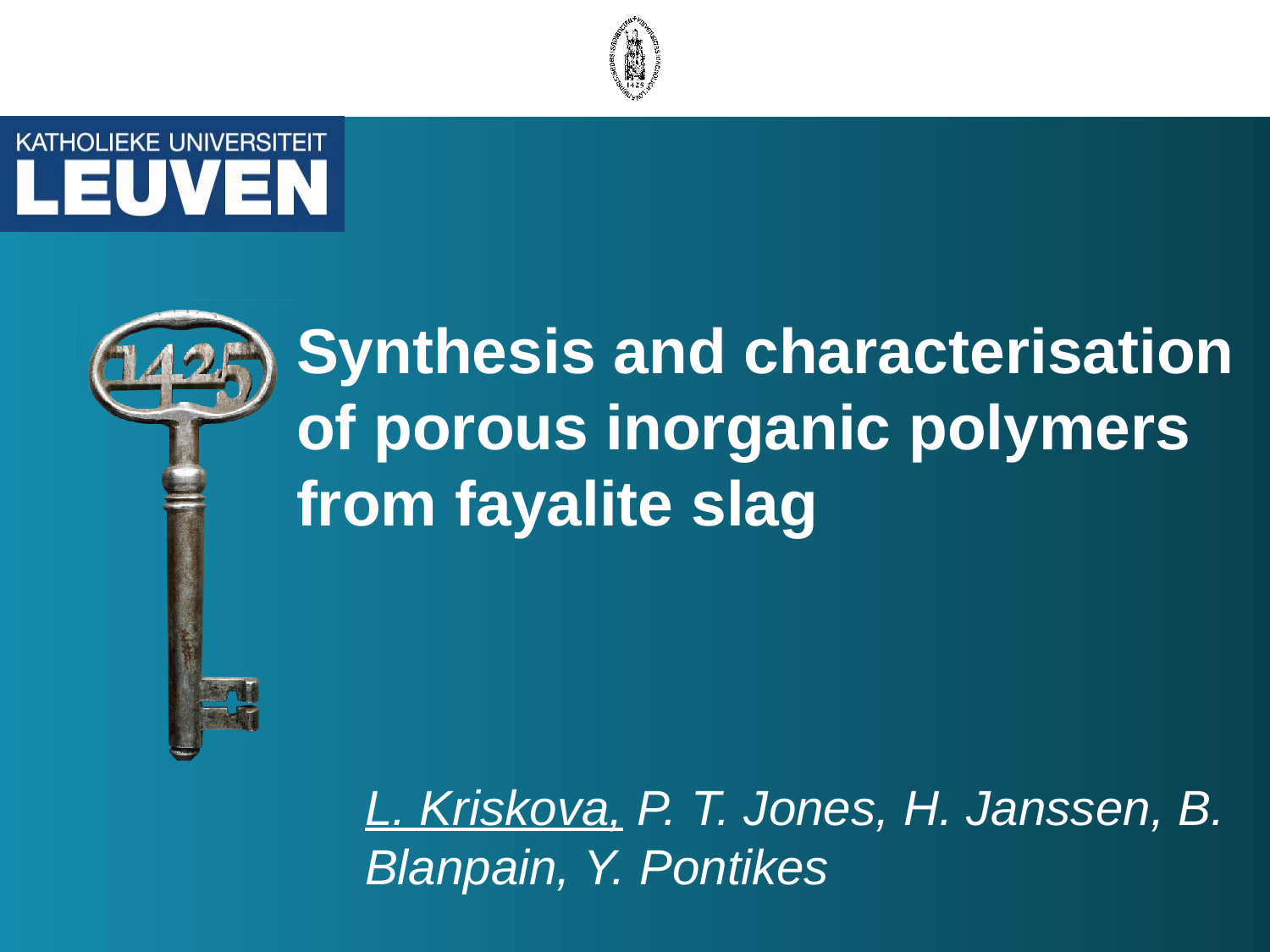

# Synthesis and characterisation of porous inorganic polymers from fayalite slag
L. Kriskova, P. T. Jones, H. Janssen, B. Blanpain, Y. Pontikes